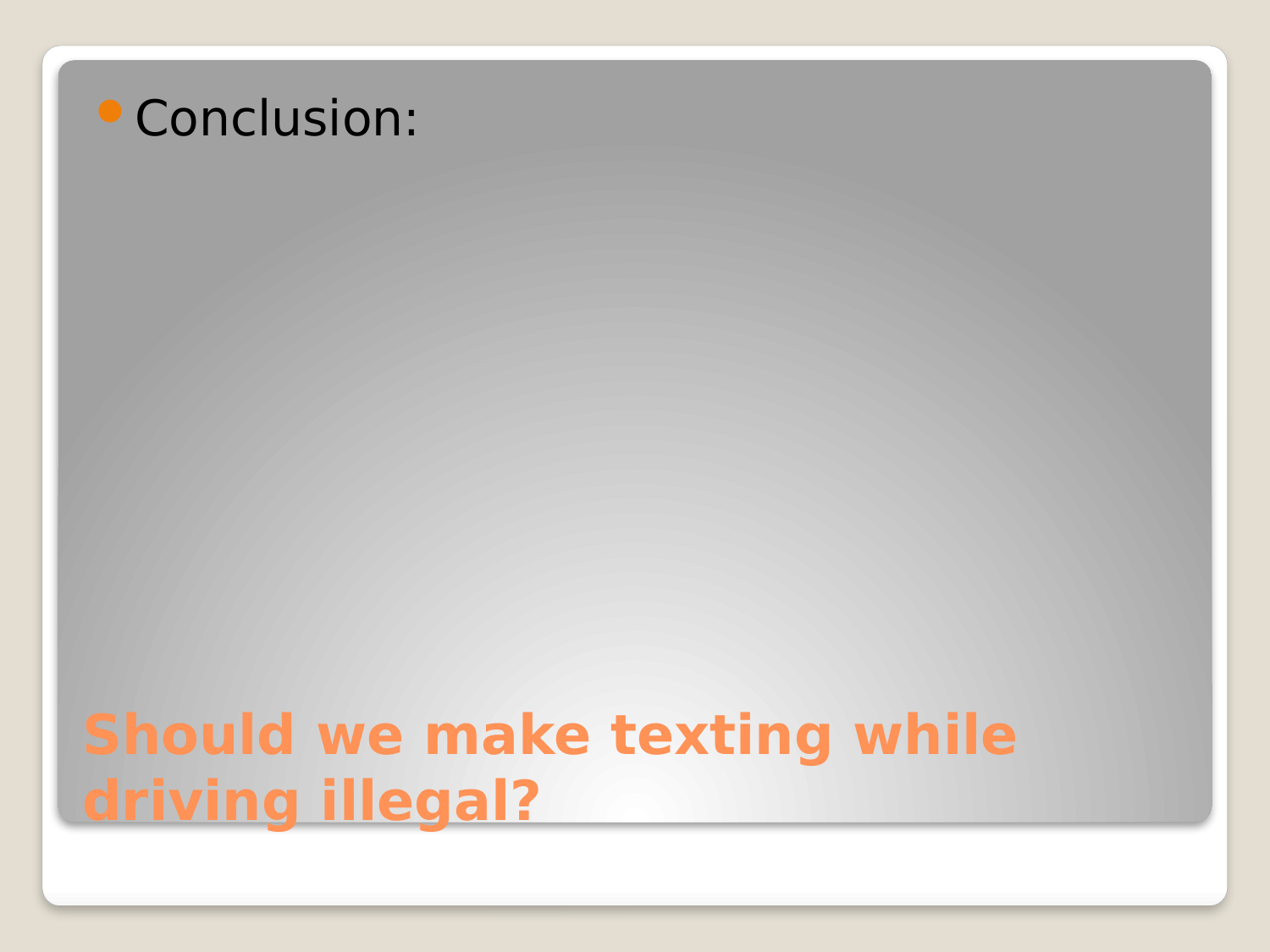

Conclusion:

# Should we make texting while driving illegal?